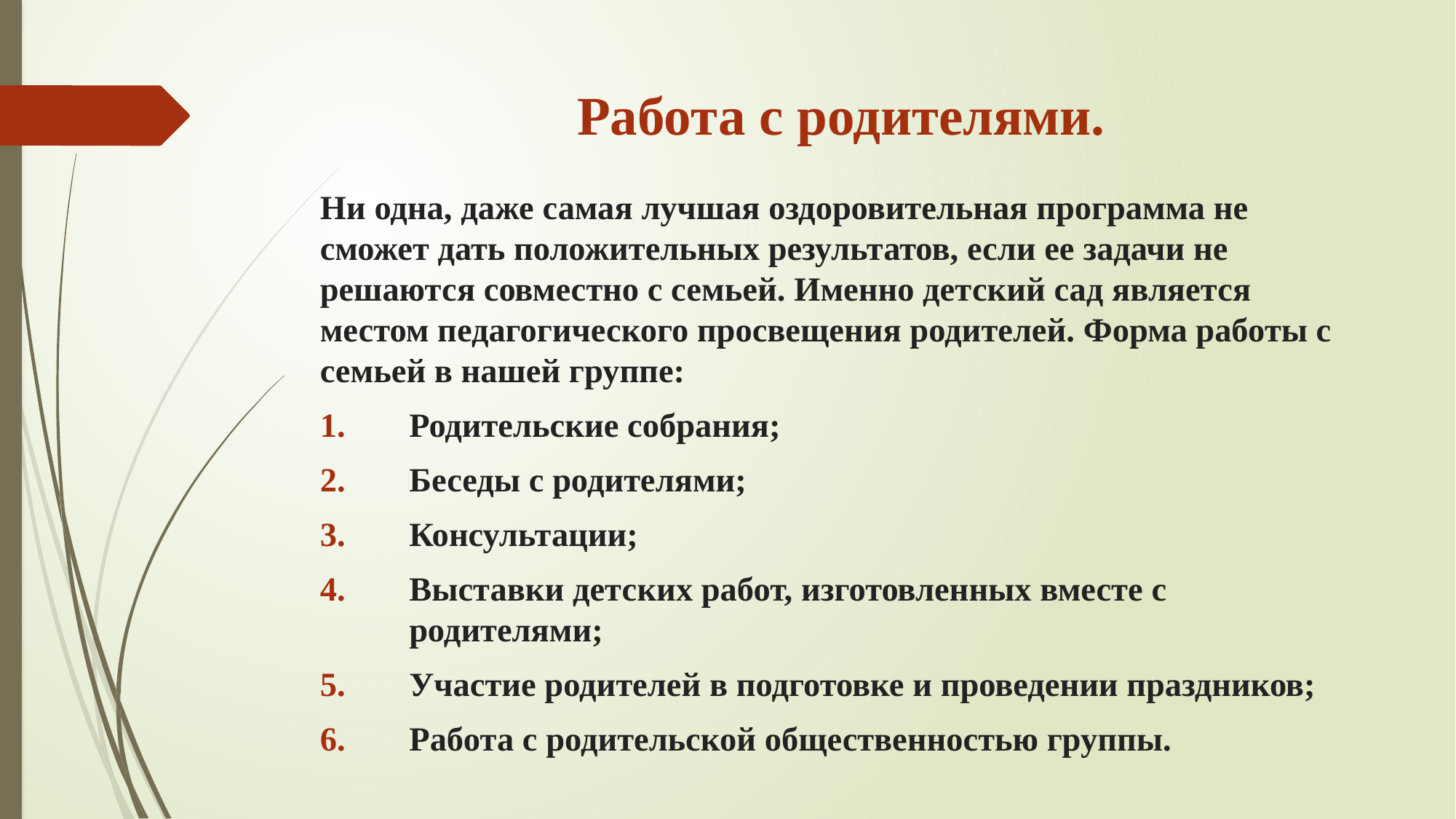

# Работа с родителями.
Ни одна, даже самая лучшая оздоровительная программа не сможет дать положительных результатов, если ее задачи не решаются совместно с семьей. Именно детский сад является местом педагогического просвещения родителей. Форма работы с семьей в нашей группе:
Родительские собрания;
Беседы с родителями;
Консультации;
Выставки детских работ, изготовленных вместе с родителями;
Участие родителей в подготовке и проведении праздников;
Работа с родительской общественностью группы.